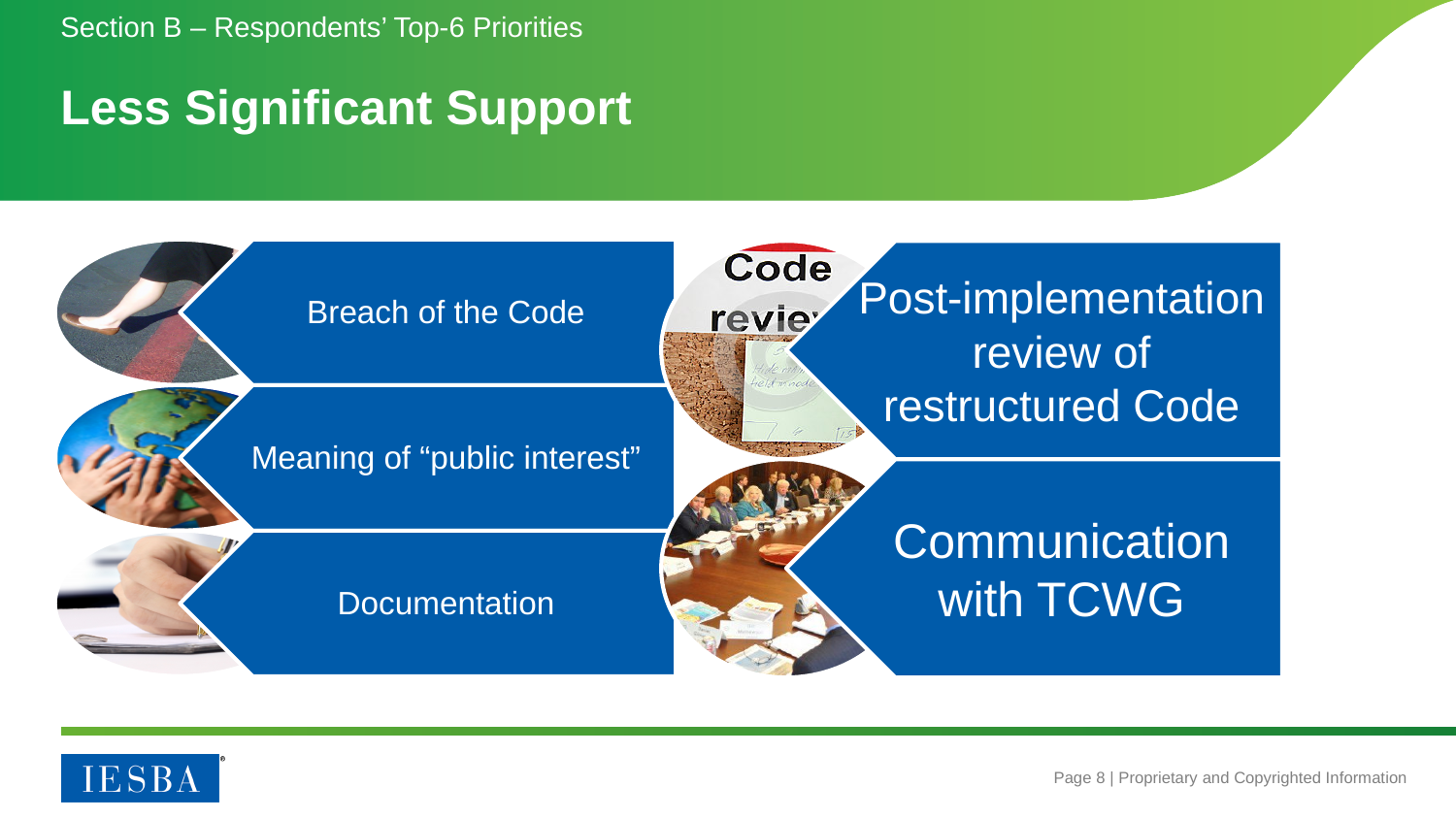

Section B – Respondents’ Top-6 Priorities
# Less Significant Support
Breach of the Code
Meaning of “public interest”
Documentation
Post-implementation review of restructured Code
Communication with TCWG